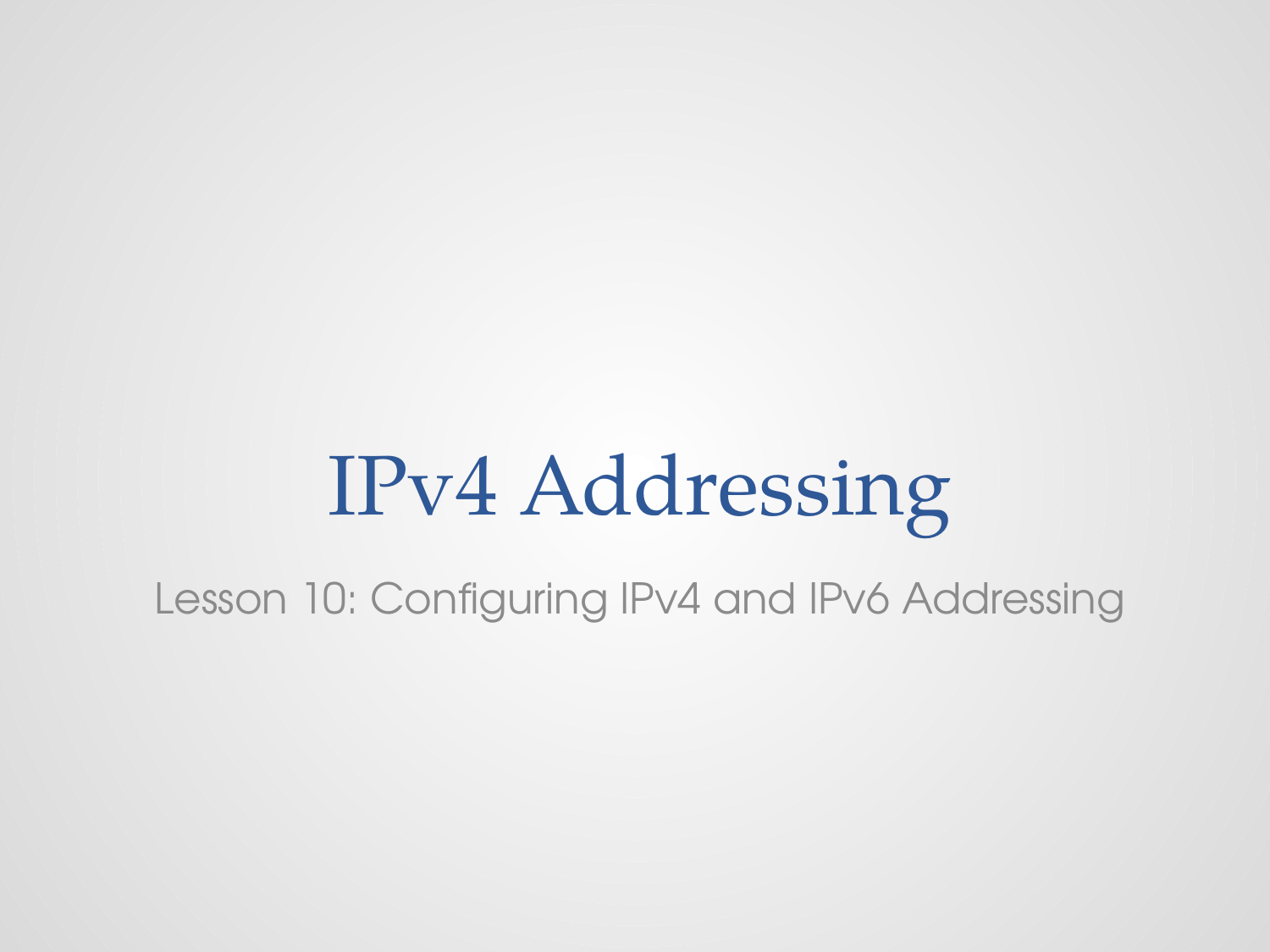

# IPv4 Addressing
Lesson 10: Configuring IPv4 and IPv6 Addressing
© 2013 John Wiley & Sons, Inc.
3